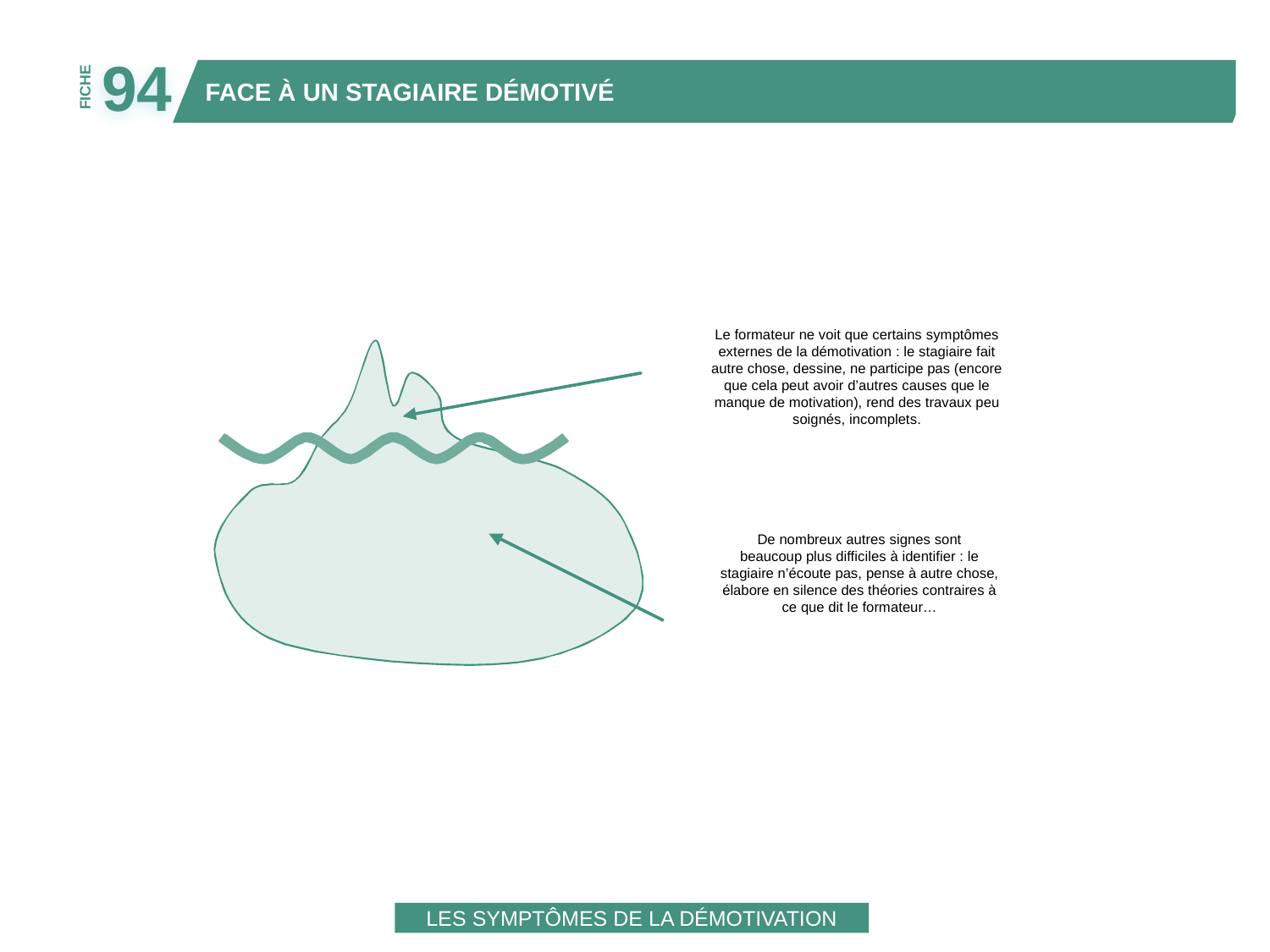

94

FACE À UN STAGIAIRE DÉMOTIVÉ
FICHE
Le formateur ne voit que certains symptômes
externes de la démotivation : le stagiaire fait
autre chose, dessine, ne participe pas (encore
que cela peut avoir d’autres causes que le
manque de motivation), rend des travaux peu
soignés, incomplets.

De nombreux autres signes sont
beaucoup plus difficiles à identifier : le
stagiaire n’écoute pas, pense à autre chose,
élabore en silence des théories contraires à
ce que dit le formateur…

LES SYMPTÔMES DE LA DÉMOTIVATION